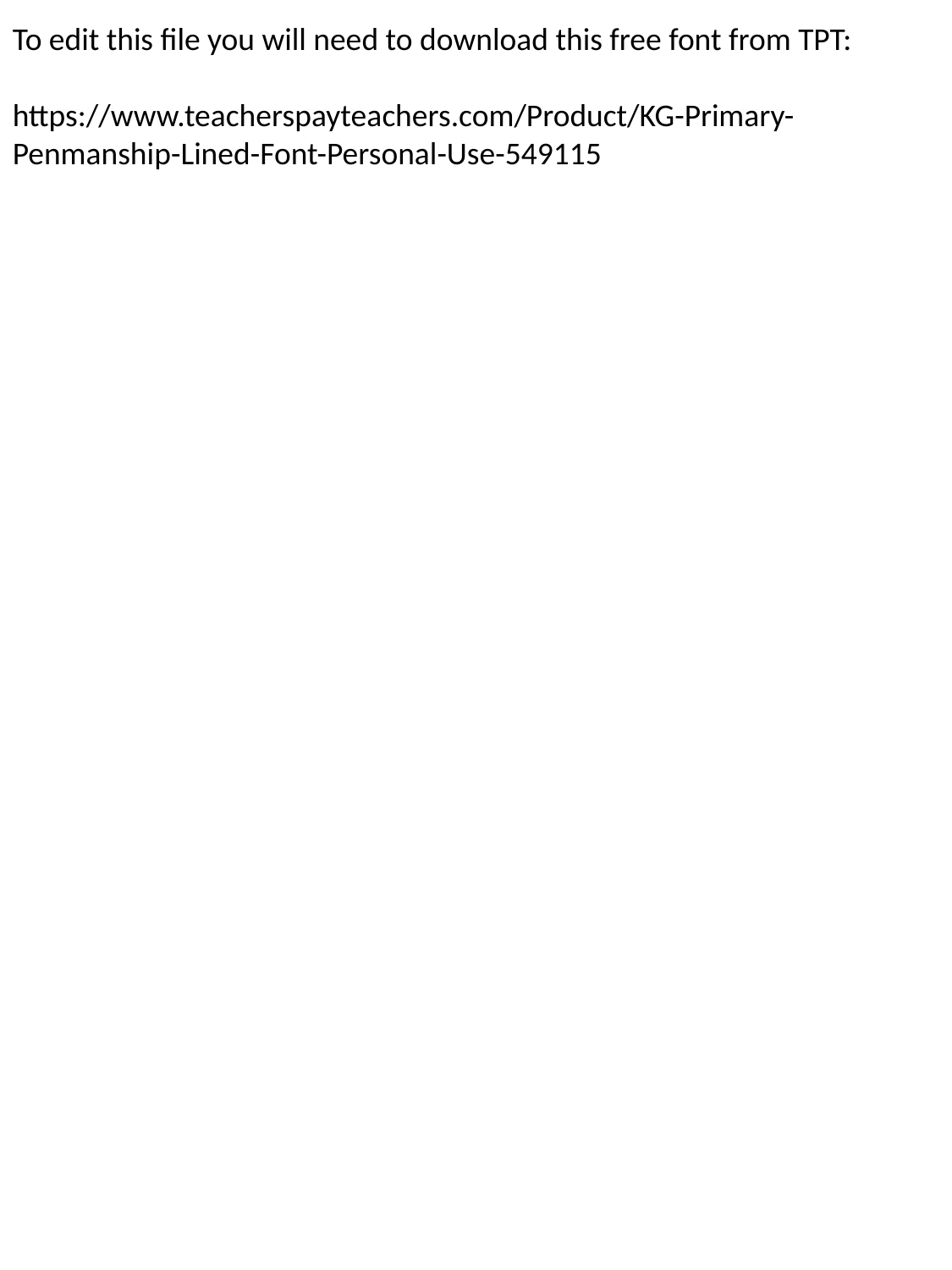

To edit this file you will need to download this free font from TPT:
https://www.teacherspayteachers.com/Product/KG-Primary-Penmanship-Lined-Font-Personal-Use-549115